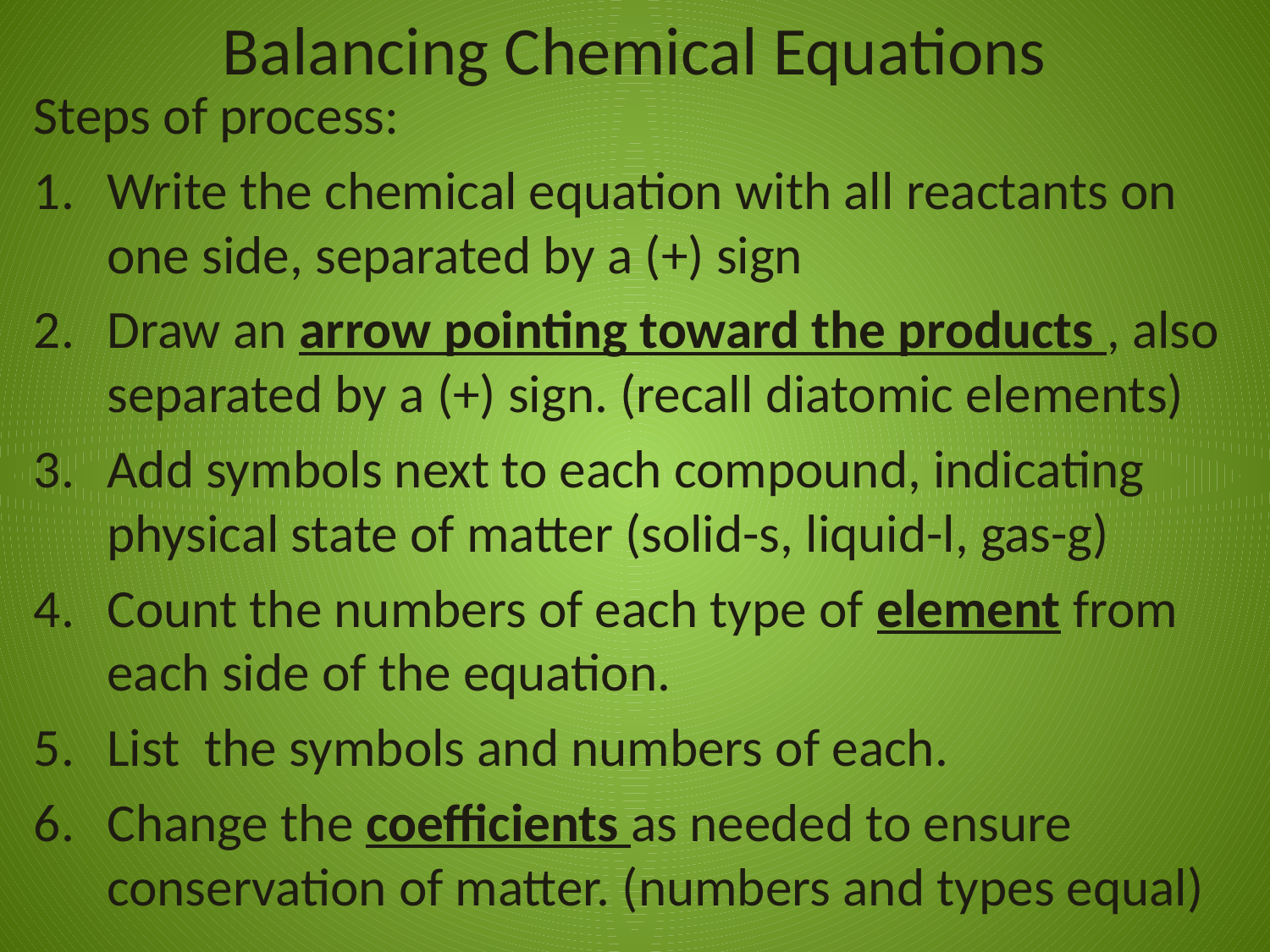

# Balancing Chemical Equations
Steps of process:
Write the chemical equation with all reactants on one side, separated by a (+) sign
Draw an arrow pointing toward the products , also separated by a (+) sign. (recall diatomic elements)
Add symbols next to each compound, indicating physical state of matter (solid-s, liquid-l, gas-g)
Count the numbers of each type of element from each side of the equation.
List  the symbols and numbers of each.
Change the coefficients as needed to ensure conservation of matter. (numbers and types equal)